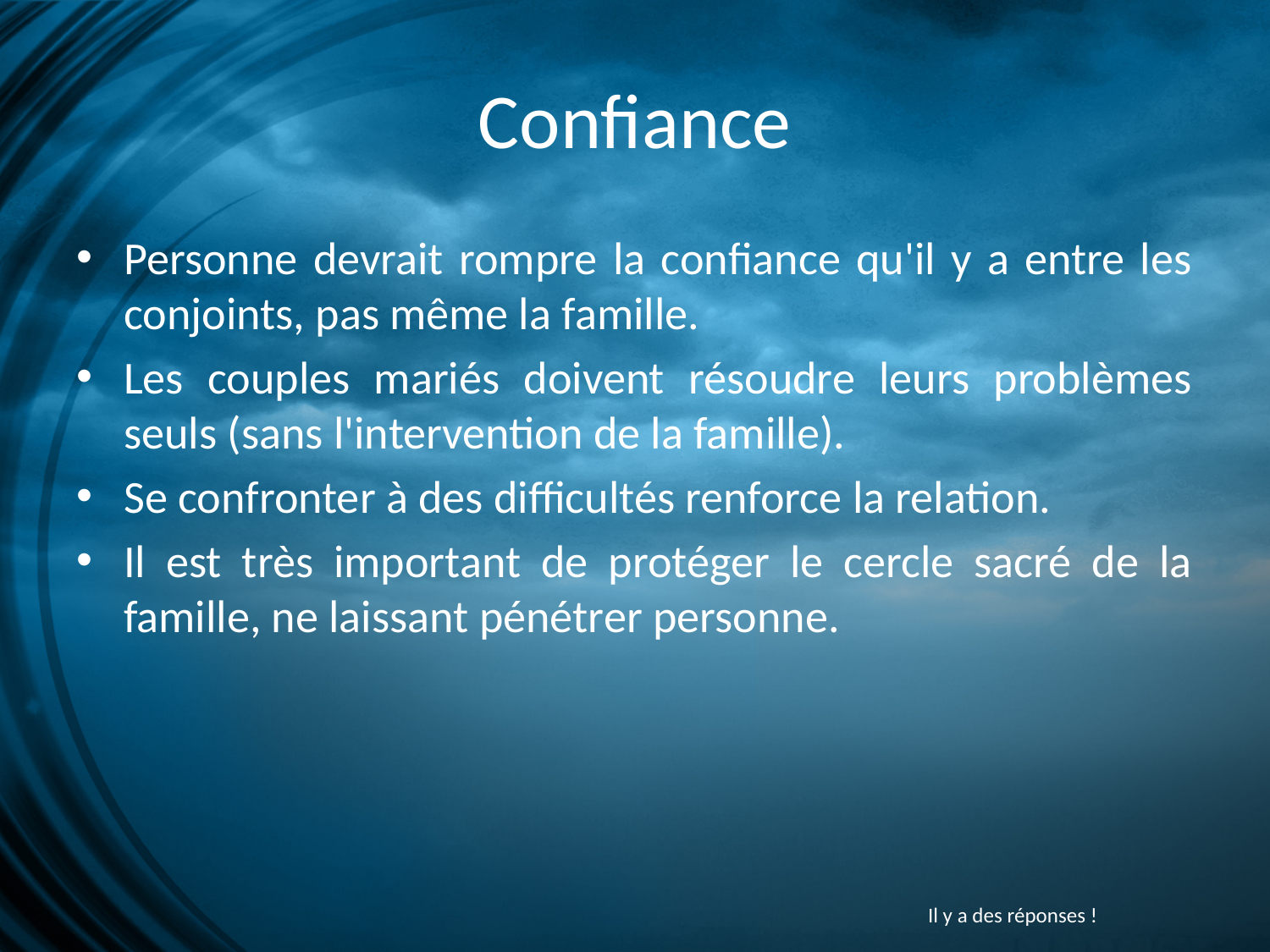

# Confiance
Personne devrait rompre la confiance qu'il y a entre les conjoints, pas même la famille.
Les couples mariés doivent résoudre leurs problèmes seuls (sans l'intervention de la famille).
Se confronter à des difficultés renforce la relation.
Il est très important de protéger le cercle sacré de la famille, ne laissant pénétrer personne.
Il y a des réponses !